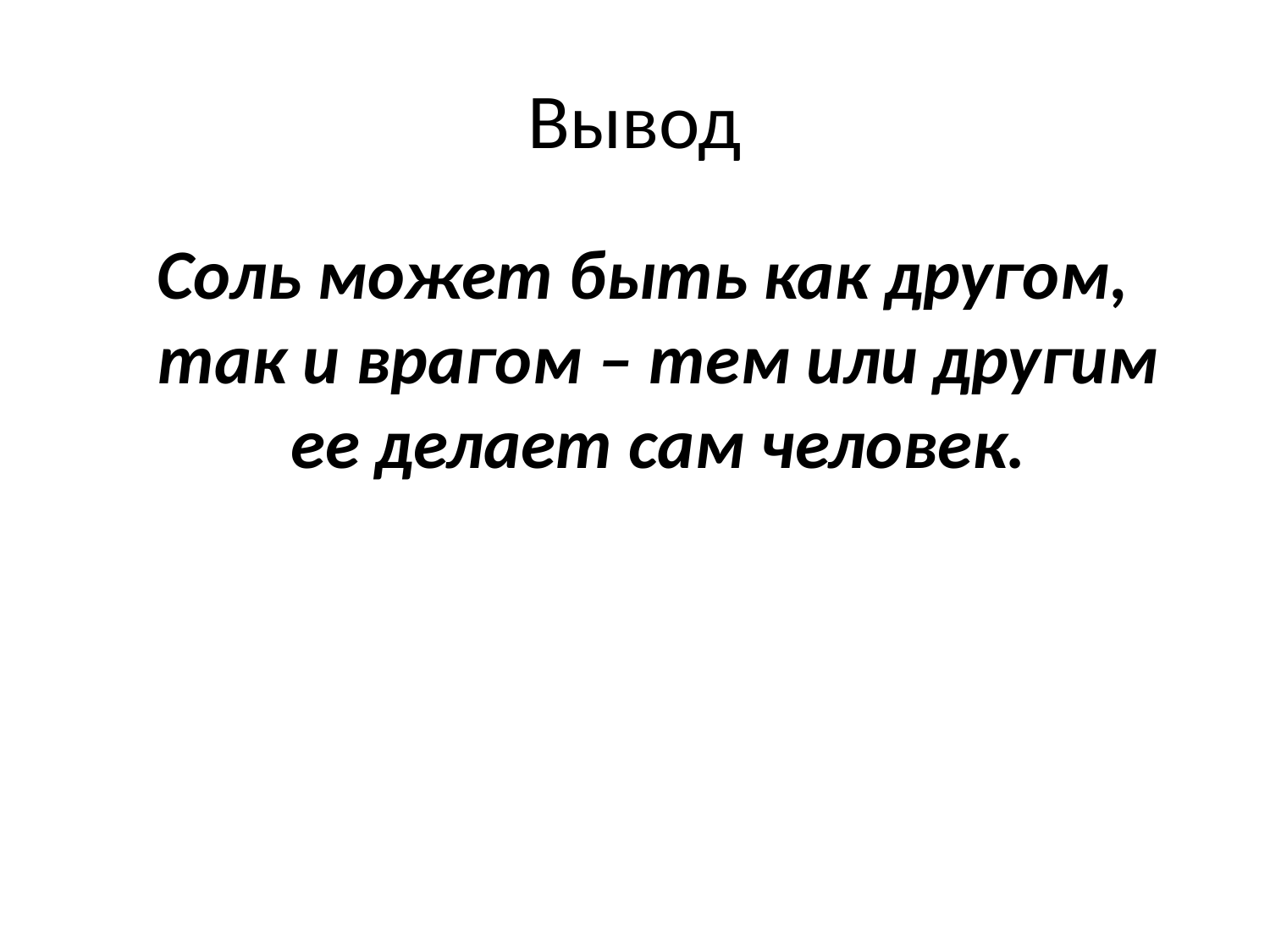

# Вывод
 Соль может быть как другом, так и врагом – тем или другим ее делает сам человек.